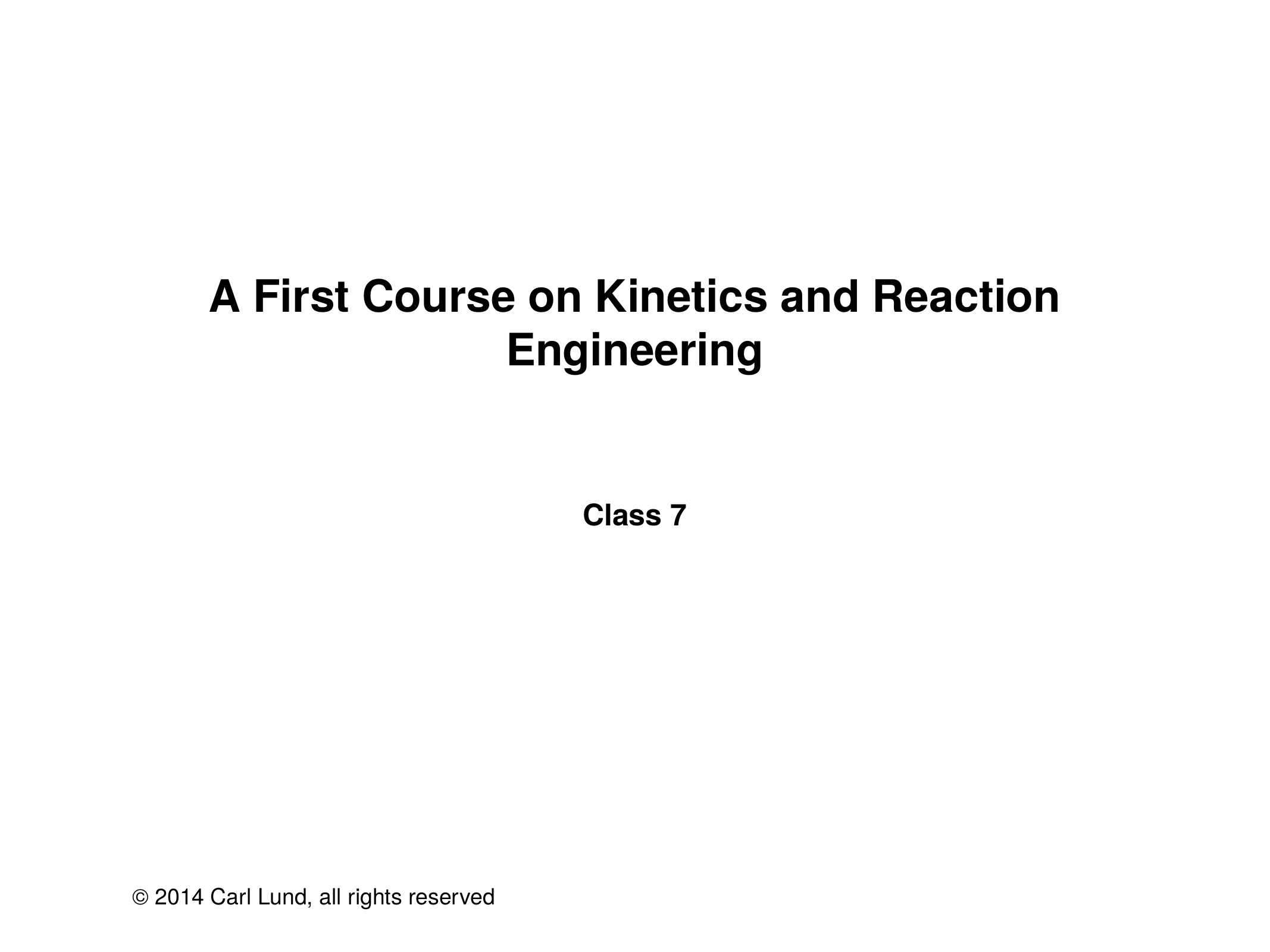

# A First Course on Kinetics and Reaction Engineering
Class 7